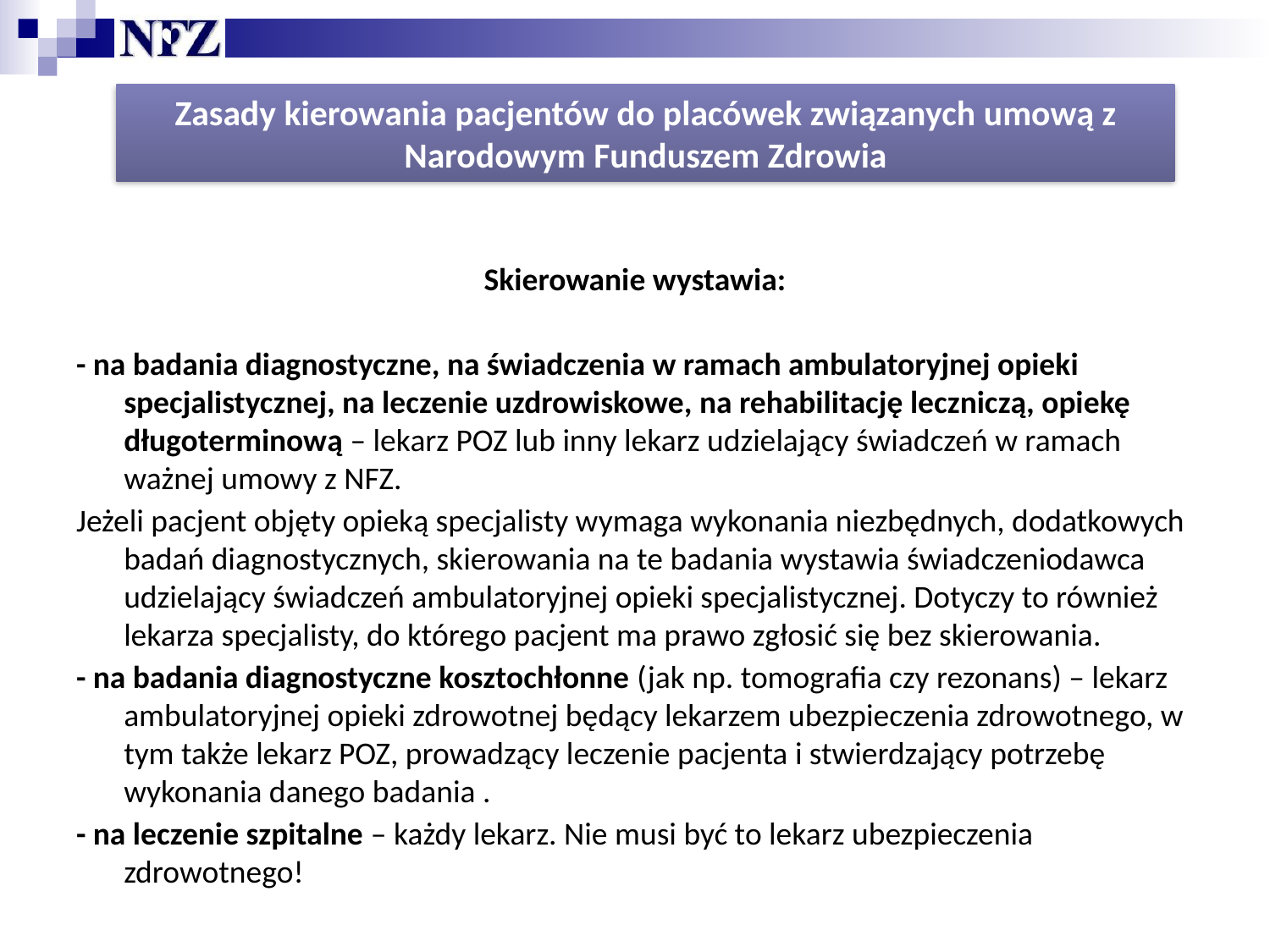

Zasady kierowania pacjentów do placówek związanych umową z Narodowym Funduszem Zdrowia

Skierowanie wystawia:

- na badania diagnostyczne, na świadczenia w ramach ambulatoryjnej opieki specjalistycznej, na leczenie uzdrowiskowe, na rehabilitację leczniczą, opiekę długoterminową – lekarz POZ lub inny lekarz udzielający świadczeń w ramach ważnej umowy z NFZ.
Jeżeli pacjent objęty opieką specjalisty wymaga wykonania niezbędnych, dodatkowych badań diagnostycznych, skierowania na te badania wystawia świadczeniodawca udzielający świadczeń ambulatoryjnej opieki specjalistycznej. Dotyczy to również lekarza specjalisty, do którego pacjent ma prawo zgłosić się bez skierowania.
- na badania diagnostyczne kosztochłonne (jak np. tomografia czy rezonans) – lekarz ambulatoryjnej opieki zdrowotnej będący lekarzem ubezpieczenia zdrowotnego, w tym także lekarz POZ, prowadzący leczenie pacjenta i stwierdzający potrzebę wykonania danego badania .
- na leczenie szpitalne – każdy lekarz. Nie musi być to lekarz ubezpieczenia zdrowotnego!